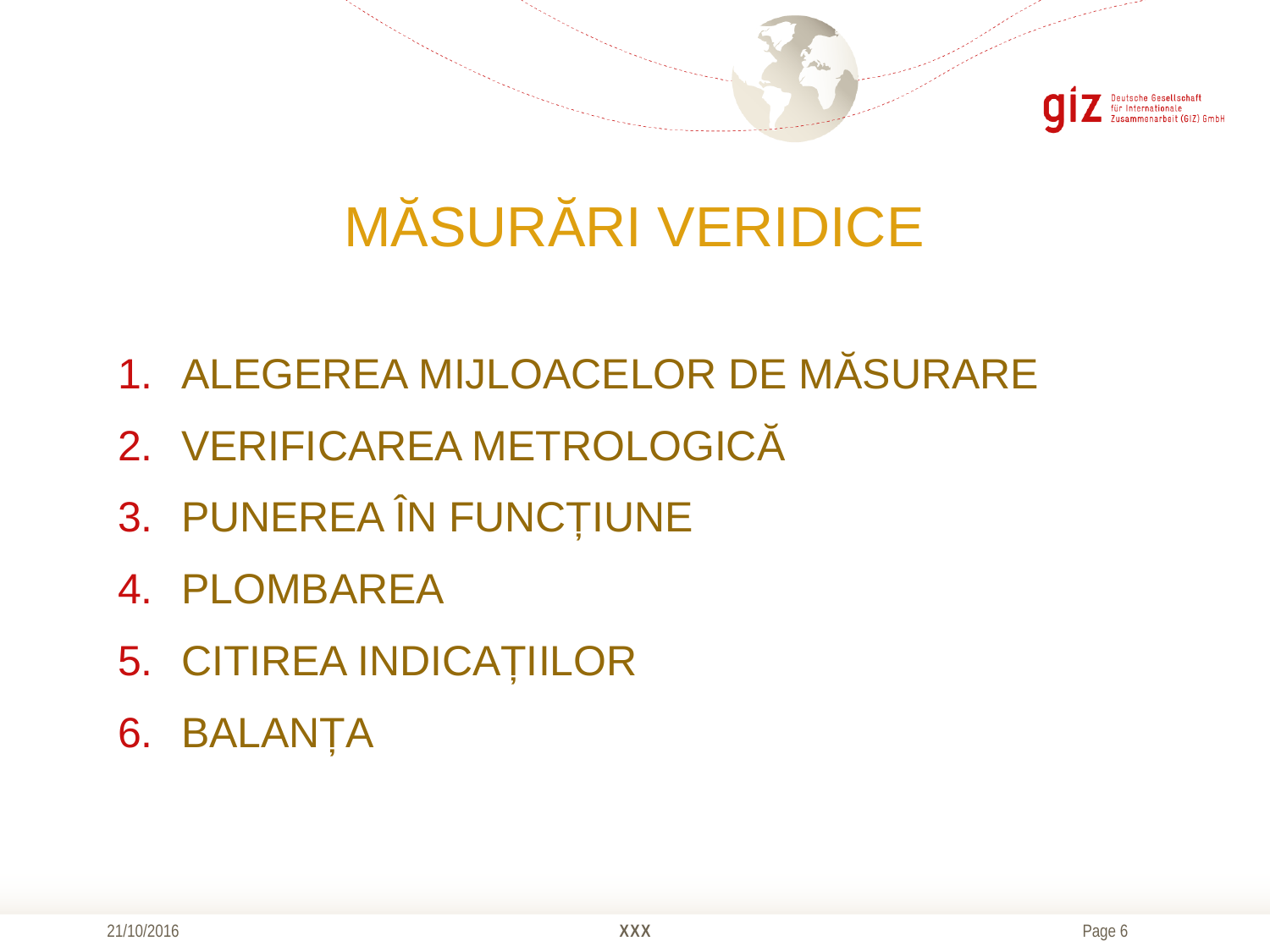

# MĂSURĂRI VERIDICE
ALEGEREA MIJLOACELOR DE MĂSURARE
VERIFICAREA METROLOGICĂ
PUNEREA ÎN FUNCȚIUNE
PLOMBAREA
CITIREA INDICAȚIILOR
BALANȚA

21/10/2016
XXX